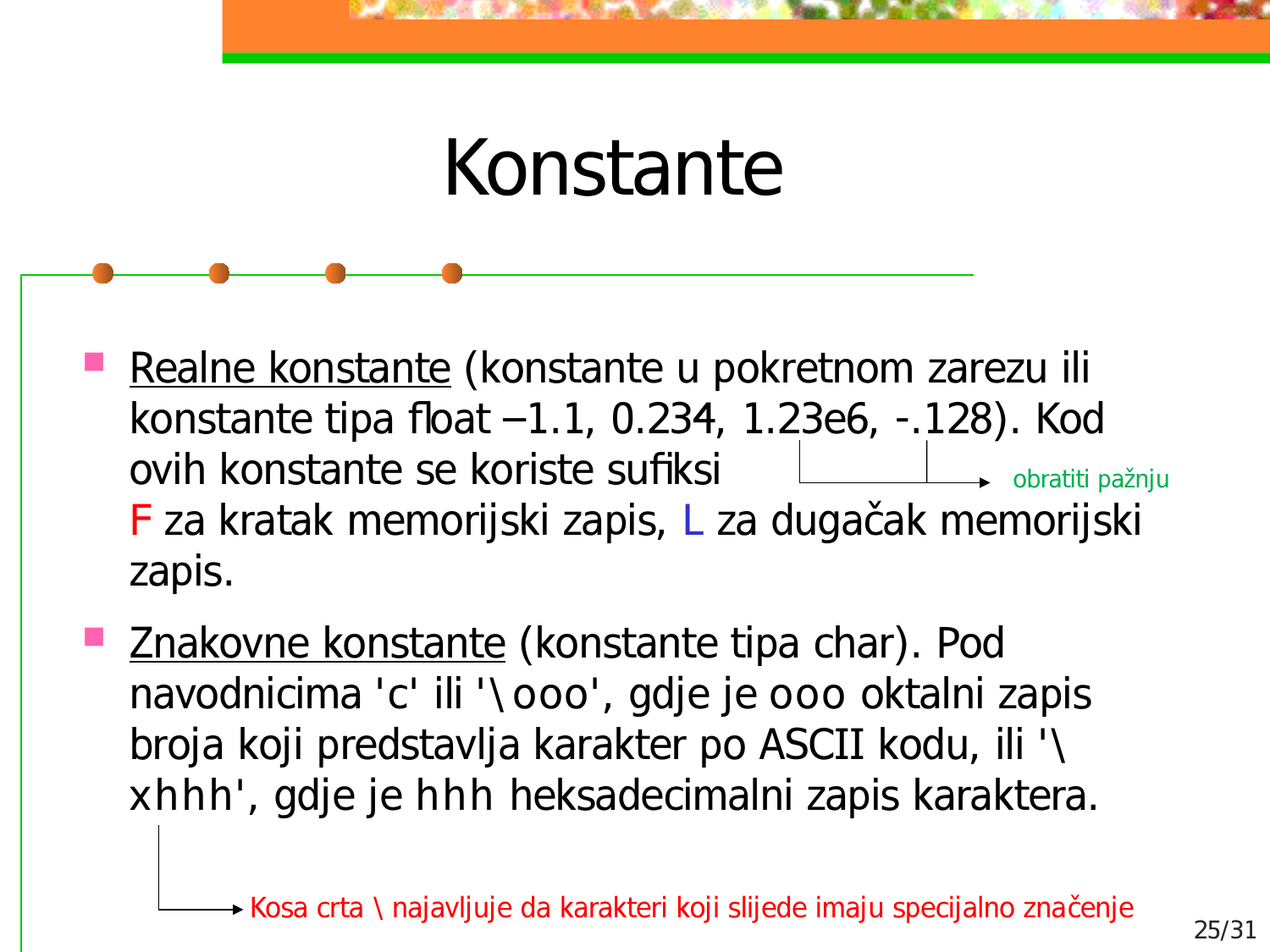

# Konstante
Realne konstante (konstante u pokretnom zarezu ili konstante tipa float –1.1, 0.234, 1.23e6, -.128). Kod ovih konstante se koriste sufiksi
F za kratak memorijski zapis, L za dugačak memorijski zapis.
Znakovne konstante (konstante tipa char). Pod navodnicima 'c' ili '\ooo', gdje je ooo oktalni zapis broja koji predstavlja karakter po ASCII kodu, ili '\xhhh', gdje je hhh heksadecimalni zapis karaktera.

obratiti pažnju

Kosa crta \ najavljuje da karakteri koji slijede imaju specijalno značenje
25/31